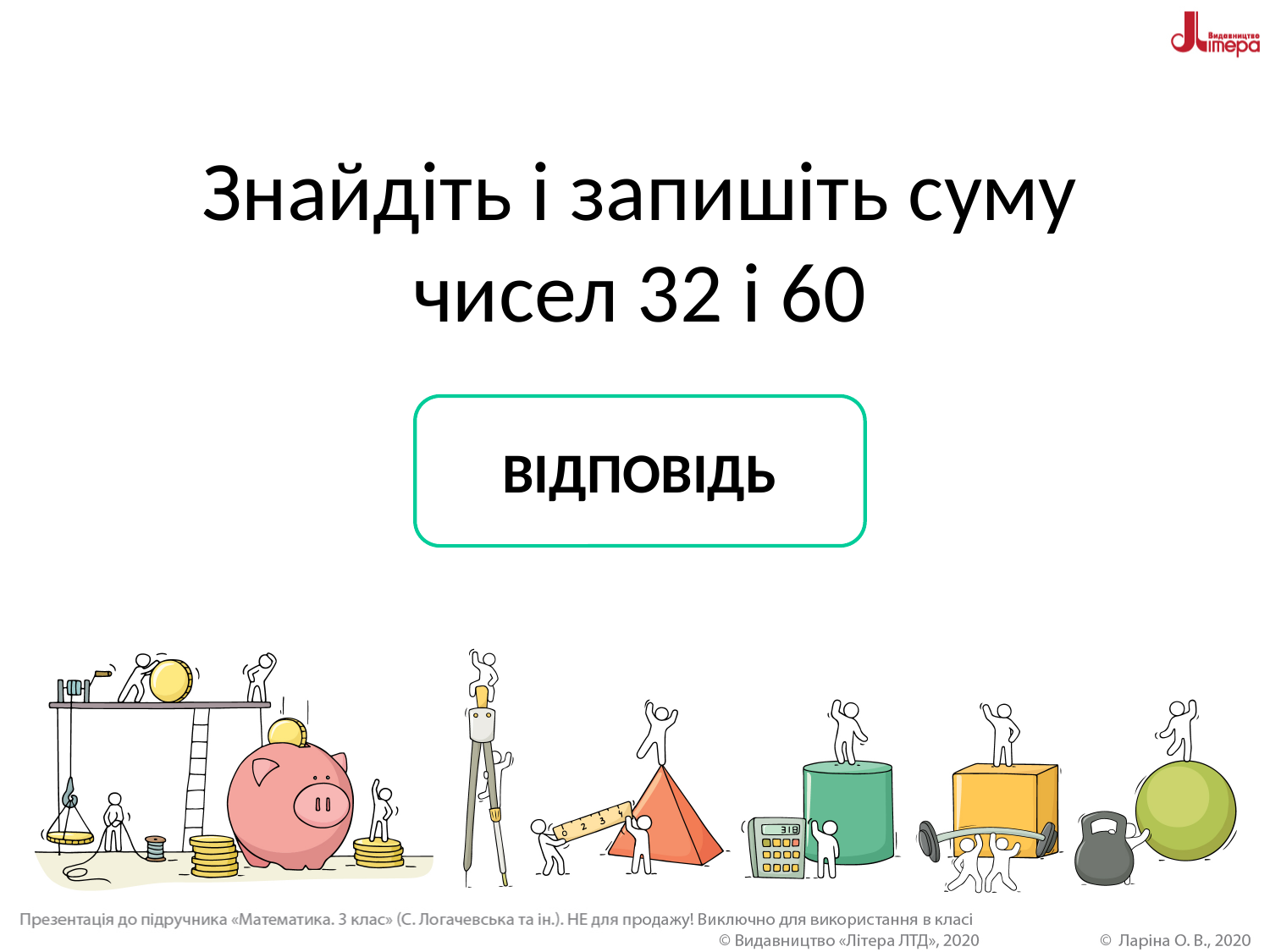

# Знайдіть і запишіть суму чисел 32 і 60

ВІДПОВІДЬ